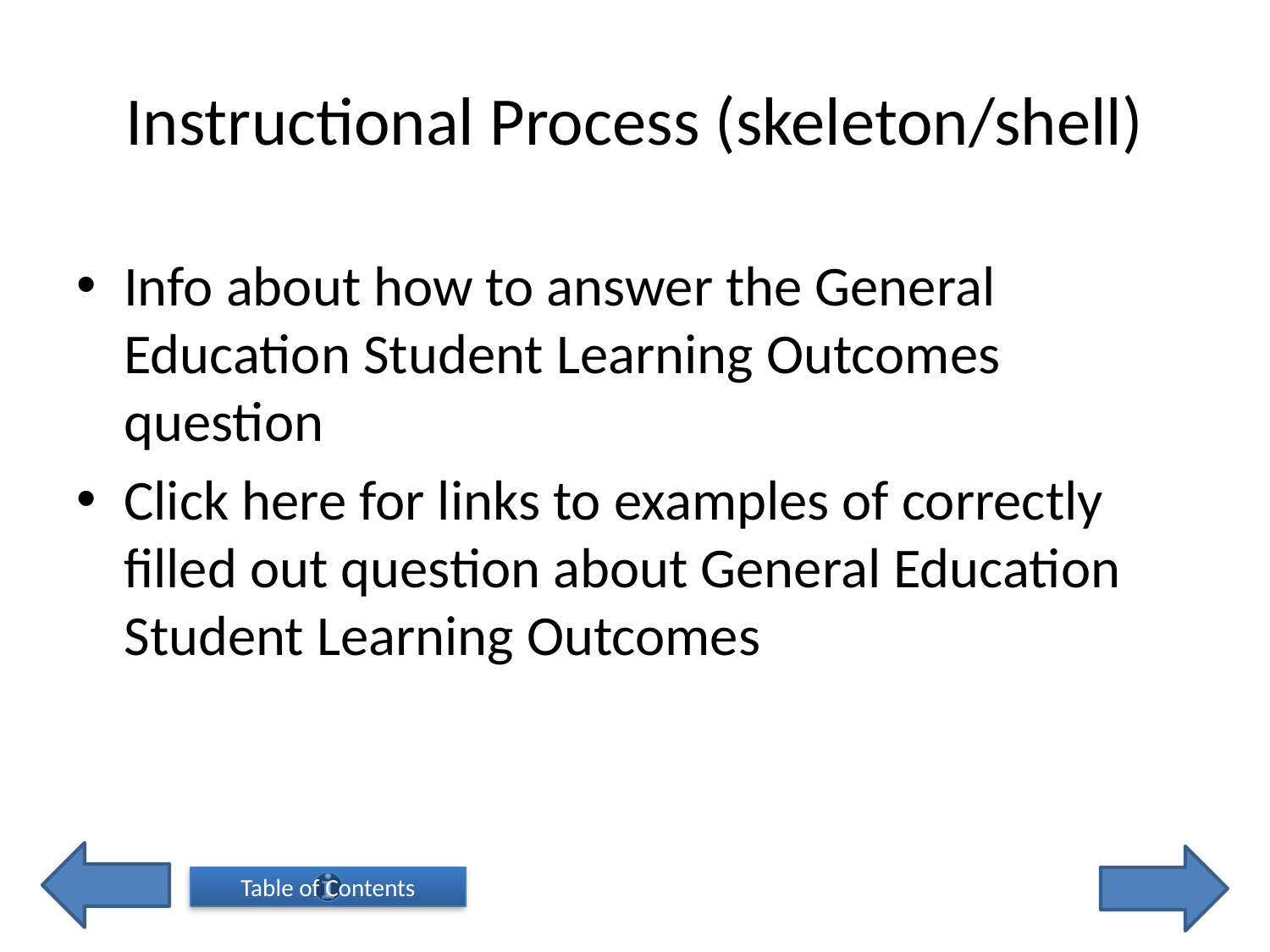

# Instructional Process (skeleton/shell)
Info about how to answer the General Education Student Learning Outcomes question
Click here for links to examples of correctly filled out question about General Education Student Learning Outcomes

Table of Contents